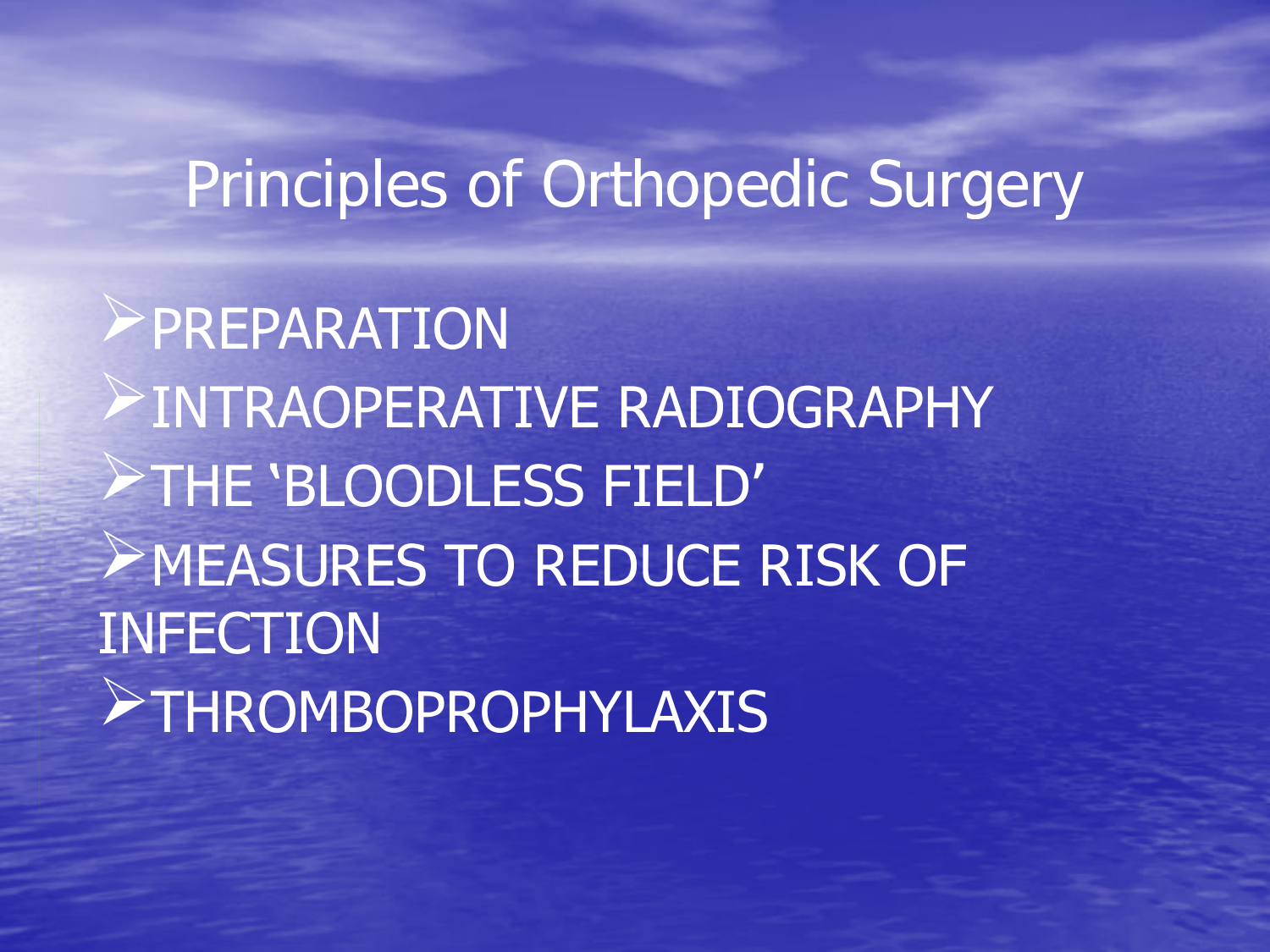

# Principles of Orthopedic Surgery
PREPARATION
INTRAOPERATIVE RADIOGRAPHY
THE ‘BLOODLESS FIELD’
MEASURES TO REDUCE RISK OF INFECTION
THROMBOPROPHYLAXIS